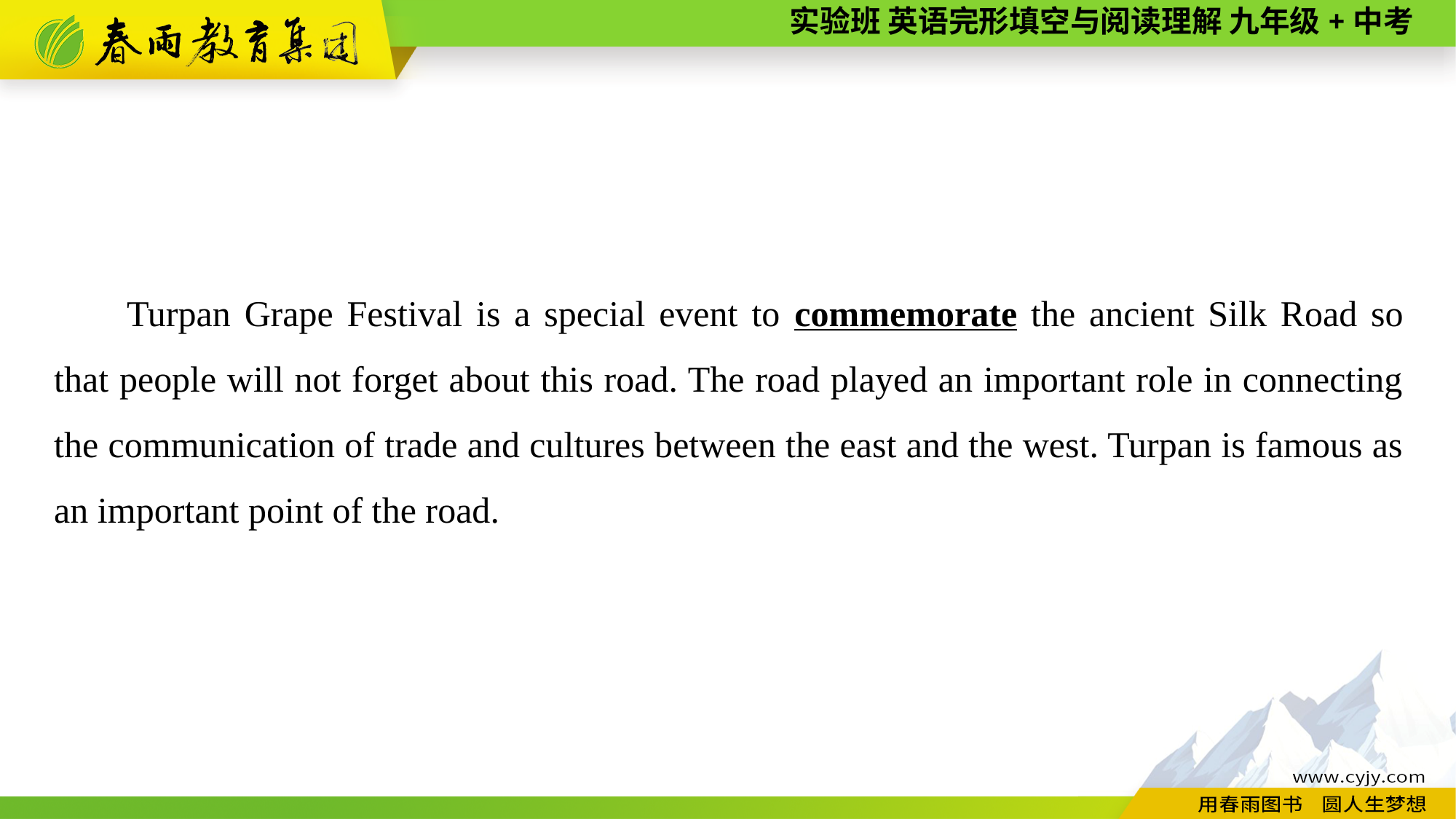

Turpan Grape Festival is a special event to commemorate the ancient Silk Road so that people will not forget about this road. The road played an important role in connecting the communication of trade and cultures between the east and the west. Turpan is famous as an important point of the road.